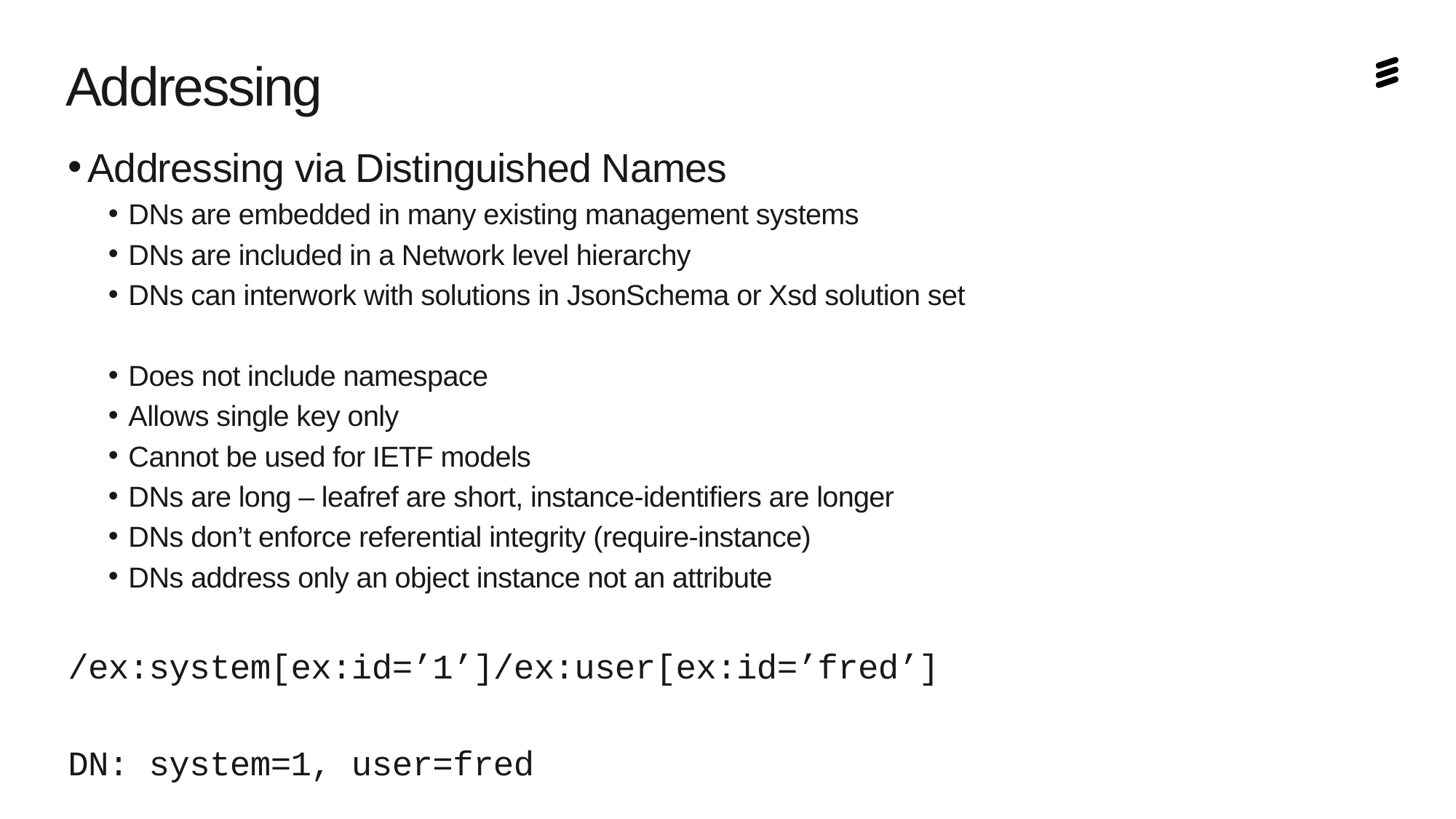

# Addressing
Addressing via Distinguished Names
DNs are embedded in many existing management systems
DNs are included in a Network level hierarchy
DNs can interwork with solutions in JsonSchema or Xsd solution set

Does not include namespace
Allows single key only
Cannot be used for IETF models
DNs are long – leafref are short, instance-identifiers are longer
DNs don’t enforce referential integrity (require-instance)
DNs address only an object instance not an attribute

/ex:system[ex:id=’1’]/ex:user[ex:id=’fred’]

DN: system=1, user=fred